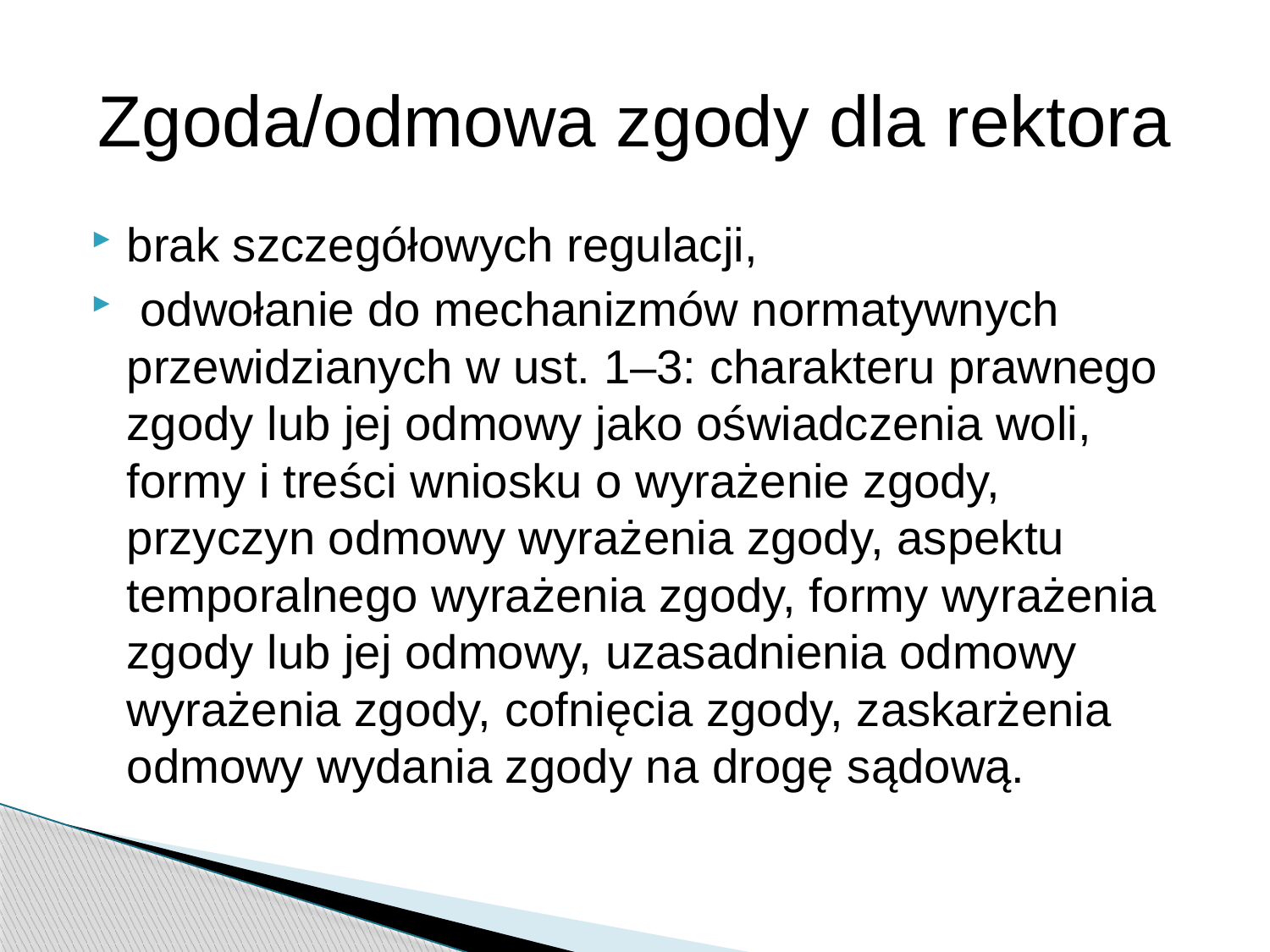

# Zgoda/odmowa zgody dla rektora
brak szczegółowych regulacji,
 odwołanie do mechanizmów normatywnych przewidzianych w ust. 1–3: charakteru prawnego zgody lub jej odmowy jako oświadczenia woli, formy i treści wniosku o wyrażenie zgody, przyczyn odmowy wyrażenia zgody, aspektu temporalnego wyrażenia zgody, formy wyrażenia zgody lub jej odmowy, uzasadnienia odmowy wyrażenia zgody, cofnięcia zgody, zaskarżenia odmowy wydania zgody na drogę sądową.